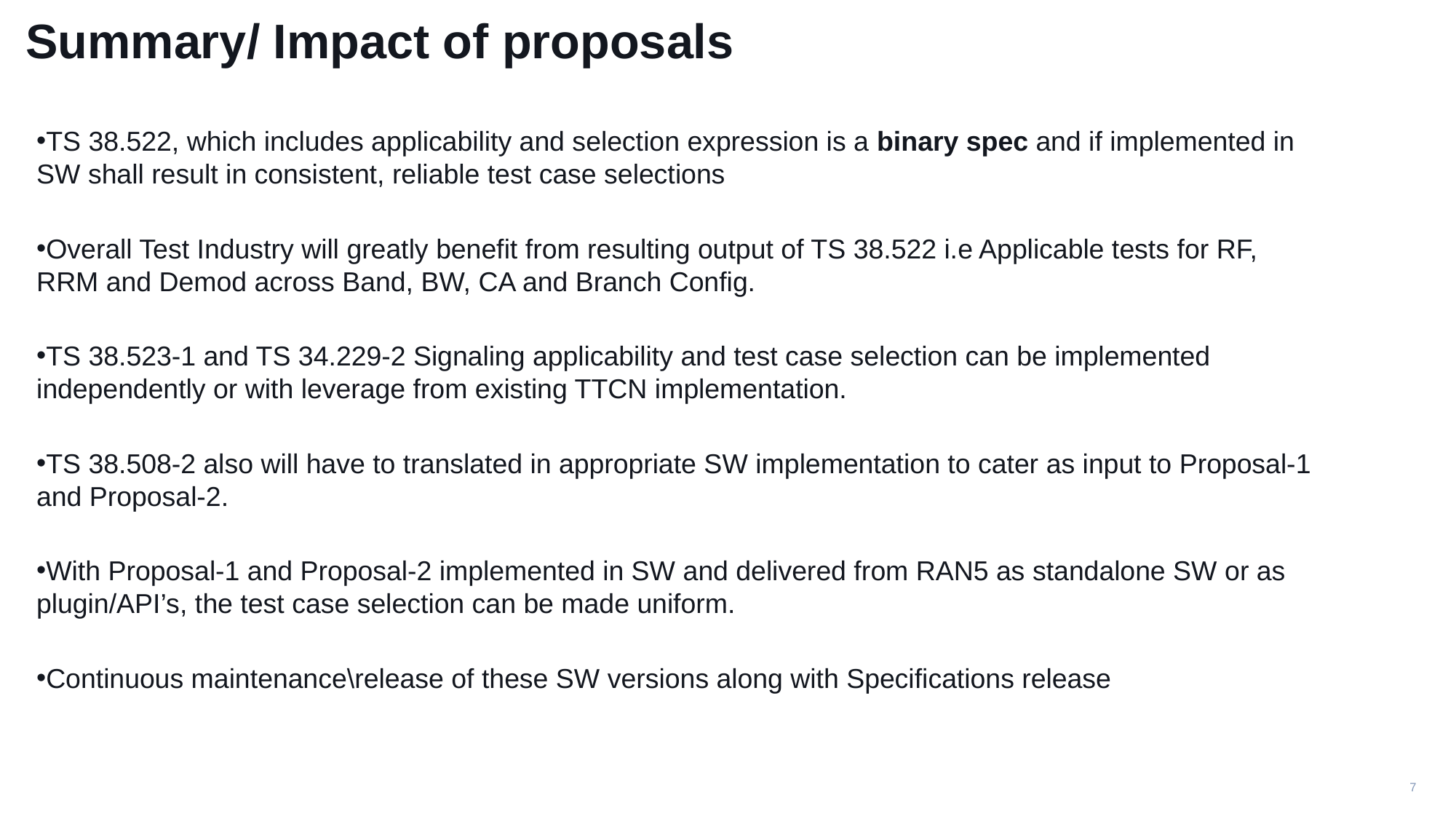

# Summary/ Impact of proposals

TS 38.522, which includes applicability and selection expression is a binary spec and if implemented in SW shall result in consistent, reliable test case selections

Overall Test Industry will greatly benefit from resulting output of TS 38.522 i.e Applicable tests for RF, RRM and Demod across Band, BW, CA and Branch Config.

TS 38.523-1 and TS 34.229-2 Signaling applicability and test case selection can be implemented independently or with leverage from existing TTCN implementation.

TS 38.508-2 also will have to translated in appropriate SW implementation to cater as input to Proposal-1 and Proposal-2.

With Proposal-1 and Proposal-2 implemented in SW and delivered from RAN5 as standalone SW or as plugin/API’s, the test case selection can be made uniform.

Continuous maintenance\release of these SW versions along with Specifications release